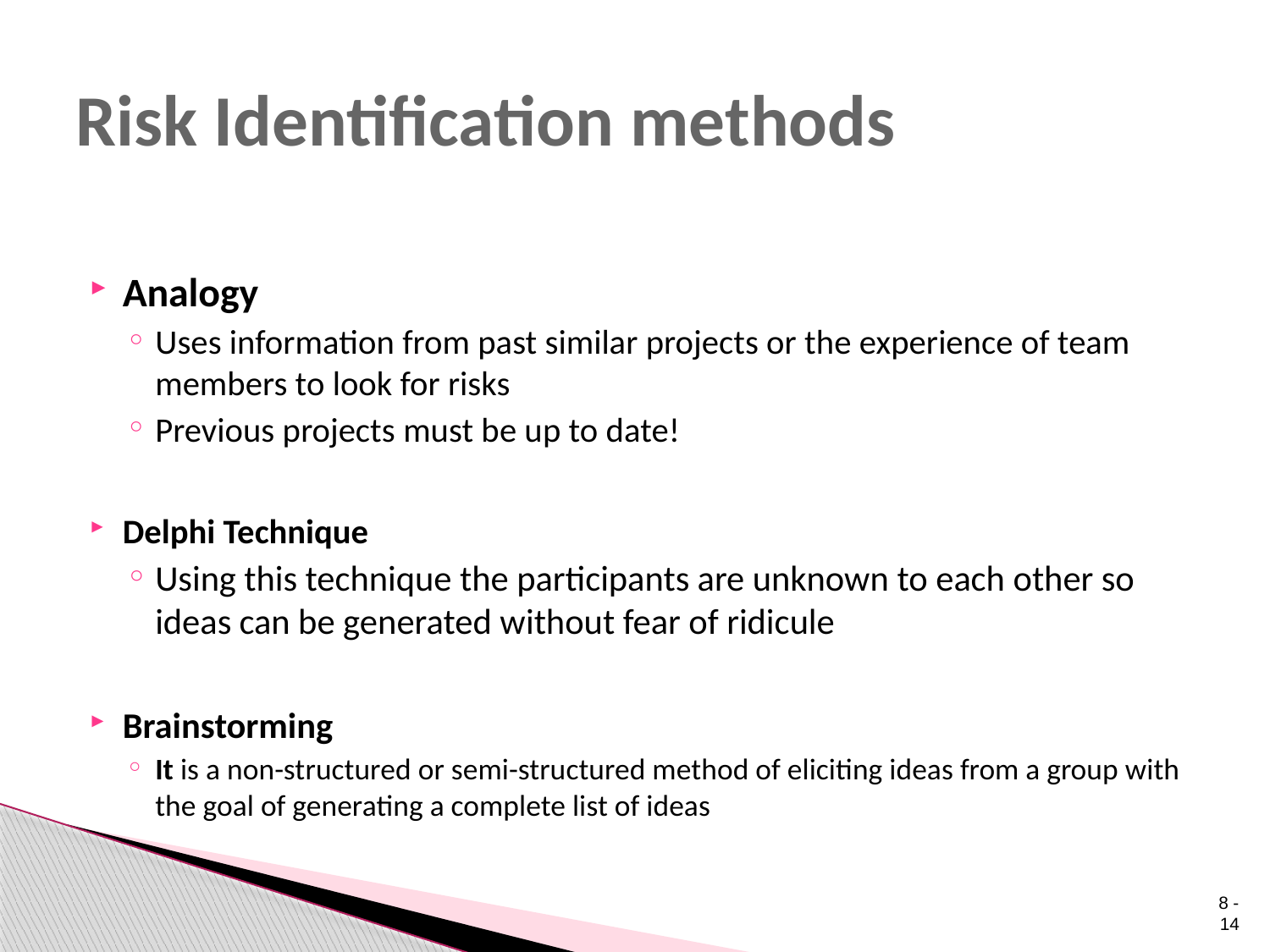

# Risk Identification methods

Analogy
Uses information from past similar projects or the experience of team members to look for risks
Previous projects must be up to date!

Delphi Technique
Using this technique the participants are unknown to each other so ideas can be generated without fear of ridicule

Brainstorming
It is a non-structured or semi-structured method of eliciting ideas from a group with the goal of generating a complete list of ideas

 8 - 14